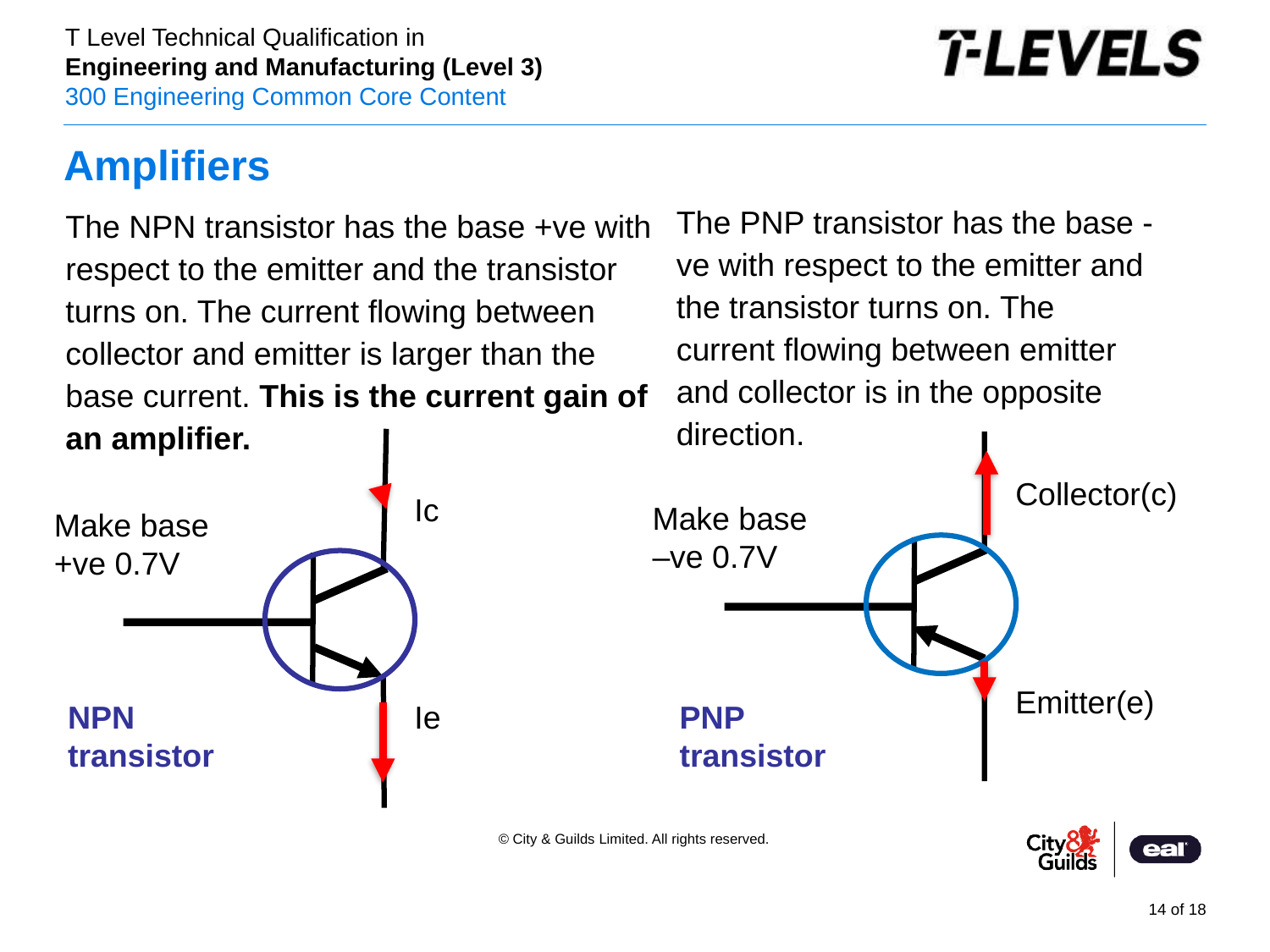

# Amplifiers
The PNP transistor has the base -ve with respect to the emitter and the transistor turns on. The current flowing between emitter and collector is in the opposite direction.
The NPN transistor has the base +ve with respect to the emitter and the transistor turns on. The current flowing between collector and emitter is larger than the base current. This is the current gain of an amplifier.

Collector(c)
Ic
Make base –ve 0.7V
Make base +ve 0.7V

Emitter(e)

NPN transistor
Ie
PNP transistor